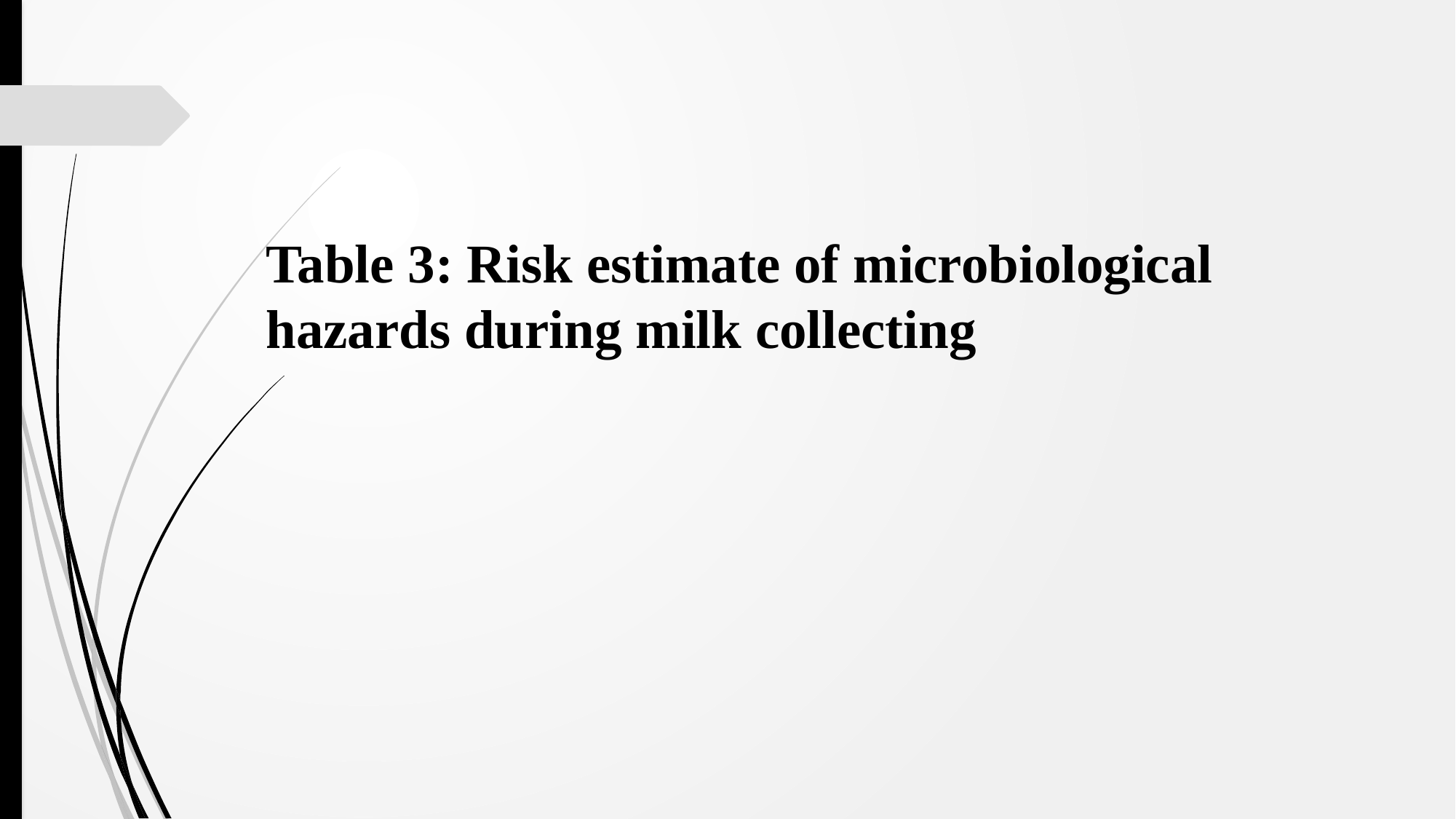

# Table 3: Risk estimate of microbiological hazards during milk collecting